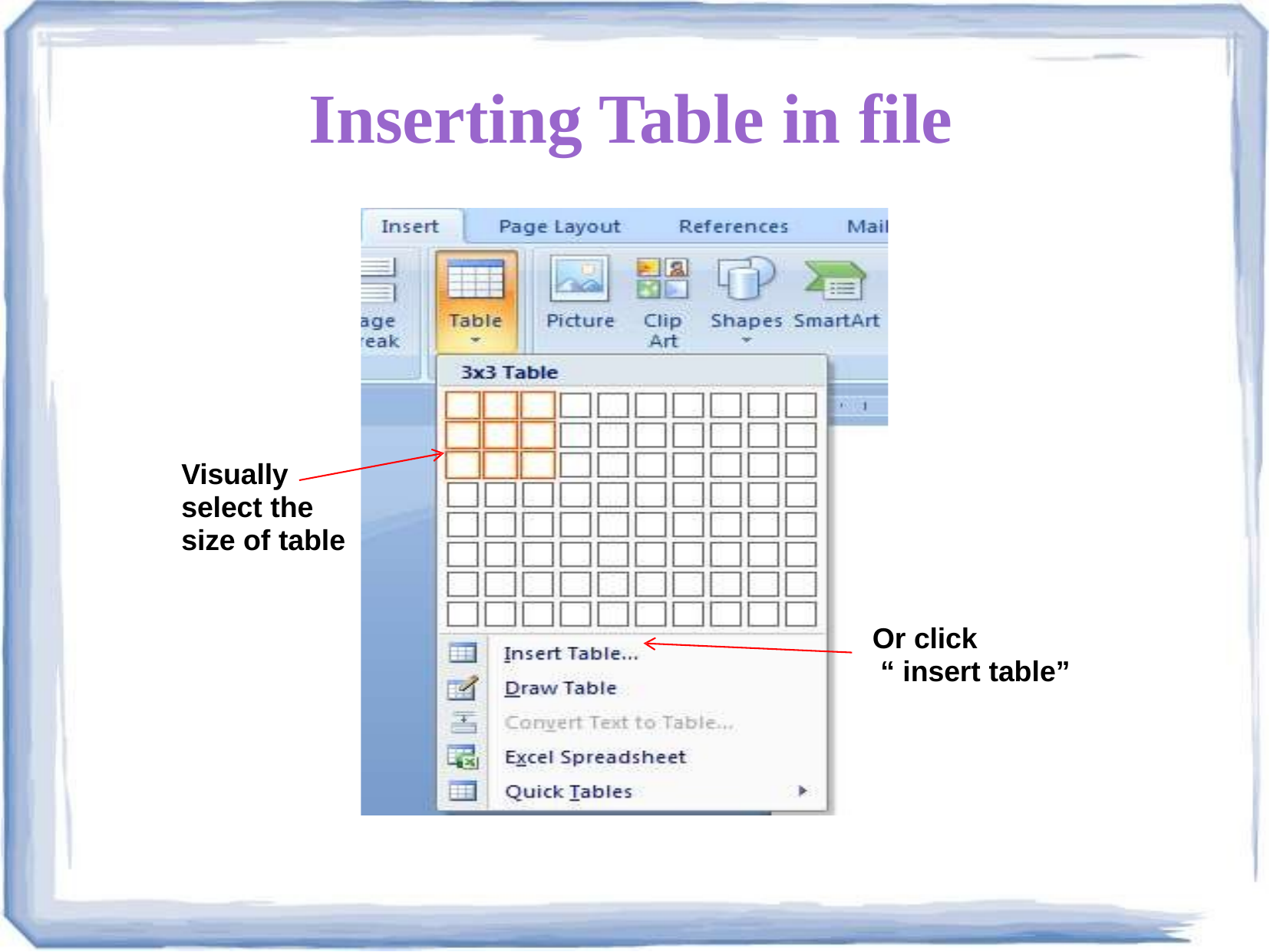

# Inserting Table in file

Visually  select the  size of table
Or click
“ insert table”